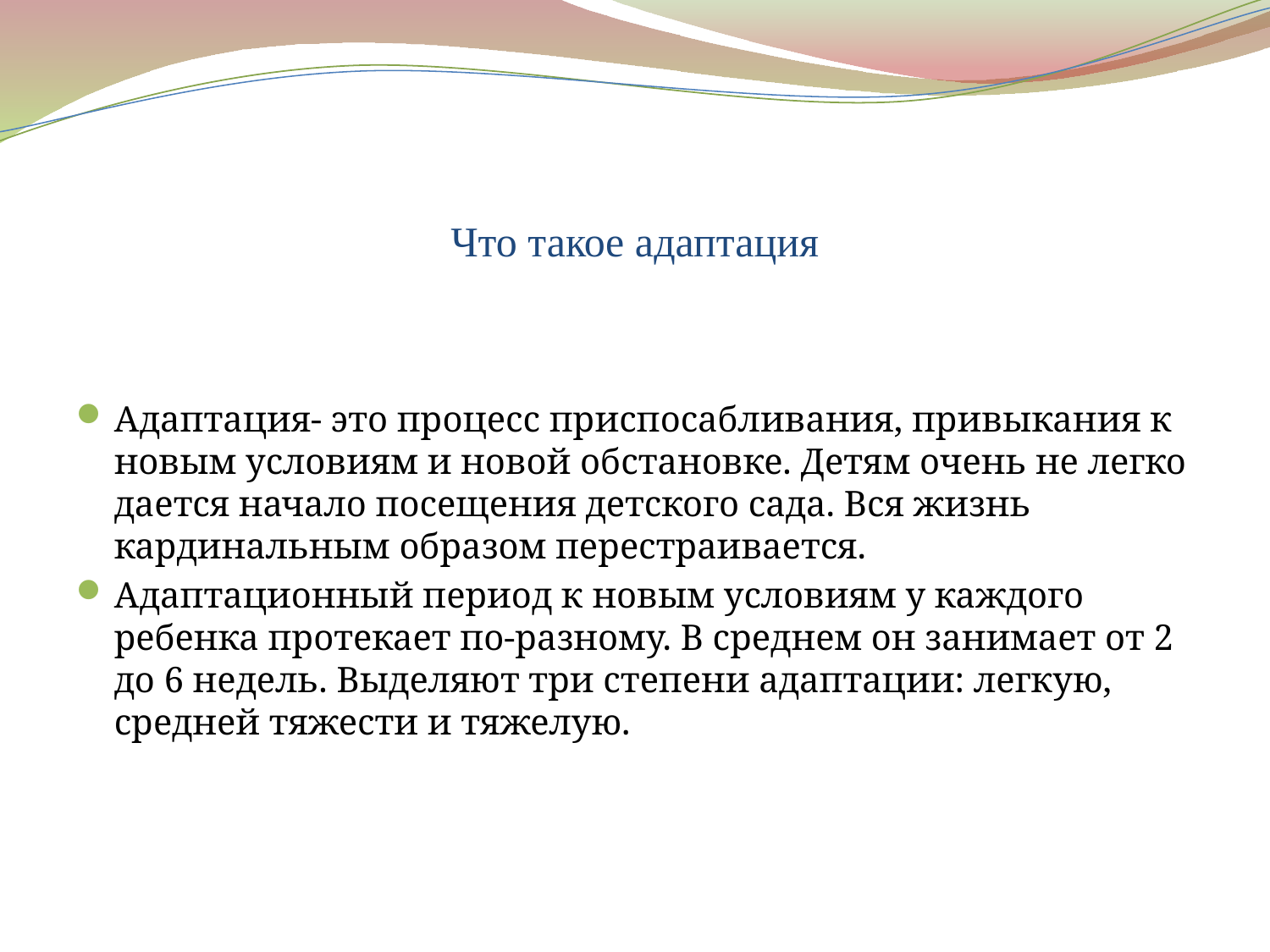

# Что такое адаптация
Адаптация- это процесс приспосабливания, привыкания к новым условиям и новой обстановке. Детям очень не легко дается начало посещения детского сада. Вся жизнь кардинальным образом перестраивается.
Адаптационный период к новым условиям у каждого ребенка протекает по-разному. В среднем он занимает от 2 до 6 недель. Выделяют три степени адаптации: легкую, средней тяжести и тяжелую.